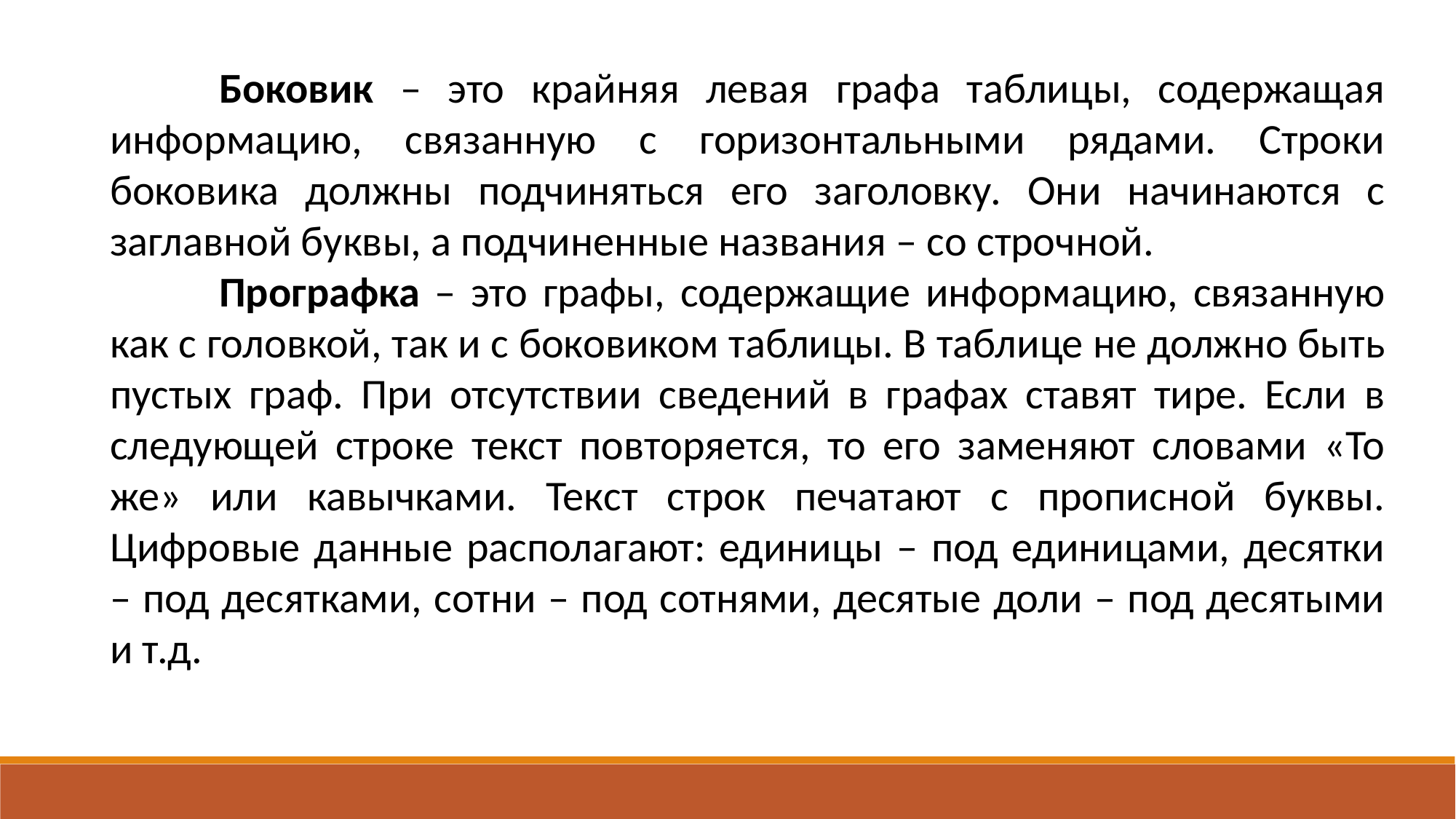

Боковик – это крайняя левая графа таблицы, содержащая информацию, связанную с горизонтальными рядами. Строки боковика должны подчиняться его заголовку. Они начинаются с заглавной буквы, а подчиненные названия – со строчной.
	Прографка – это графы, содержащие информацию, связанную как с головкой, так и с боковиком таблицы. В таблице не должно быть пустых граф. При отсутствии сведений в графах ставят тире. Если в следующей строке текст повторяется, то его заменяют словами «То же» или кавычками. Текст строк печатают с прописной буквы. Цифровые данные располагают: единицы – под единицами, десятки – под десятками, сотни – под сотнями, десятые доли – под десятыми и т.д.